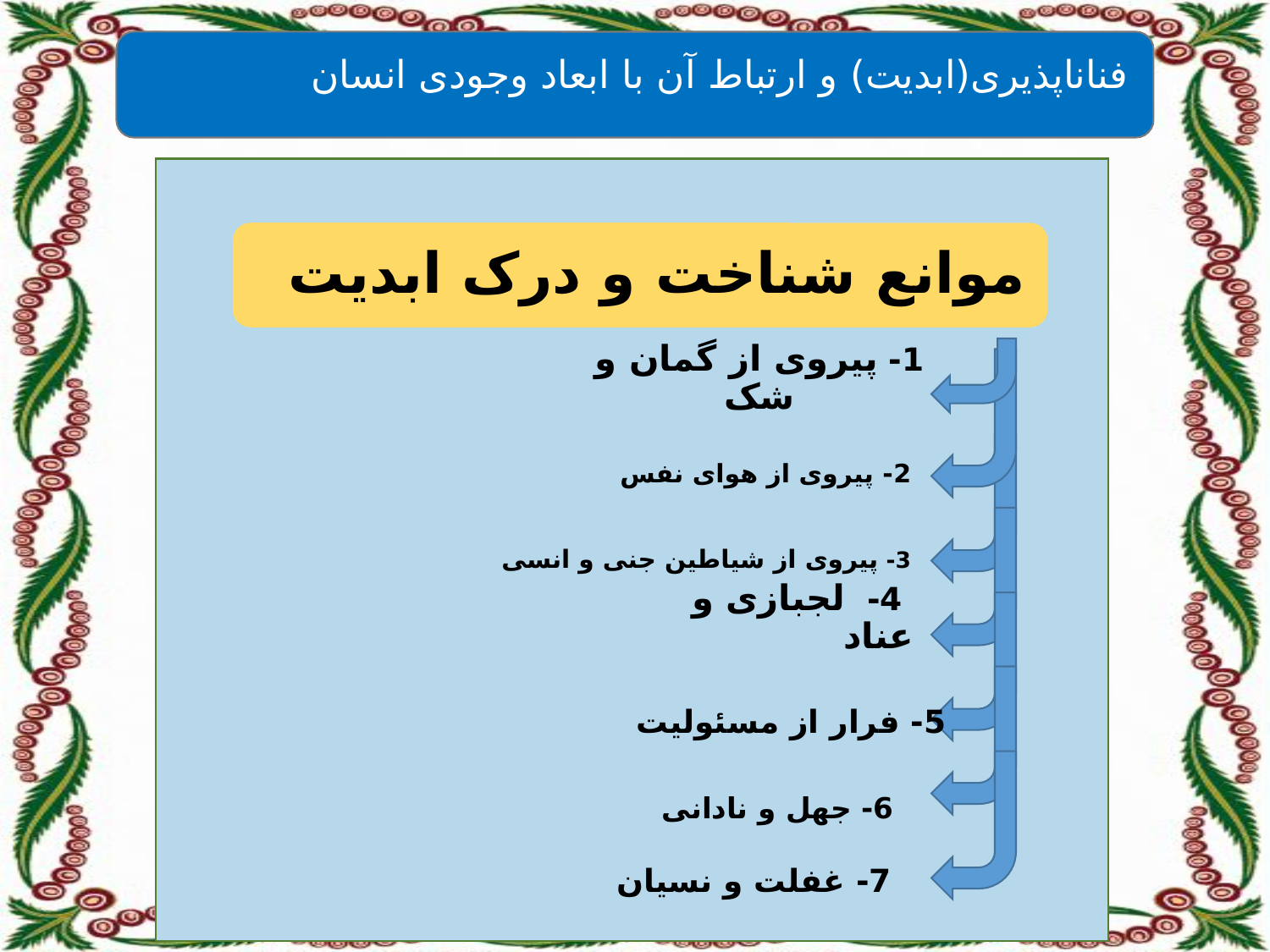

فناناپذیری(ابدیت) و ارتباط آن با ابعاد وجودی انسان

موانع شناخت و درک ابدیت

1- پیروی از گمان و شک
2- پیروی از هوای نفس

3- پیروی از شیاطین جنی و انسی
 4-  لجبازی و عناد

5- فرار از مسئولیت

  6- جهل و نادانی
  7- غفلت و نسیان